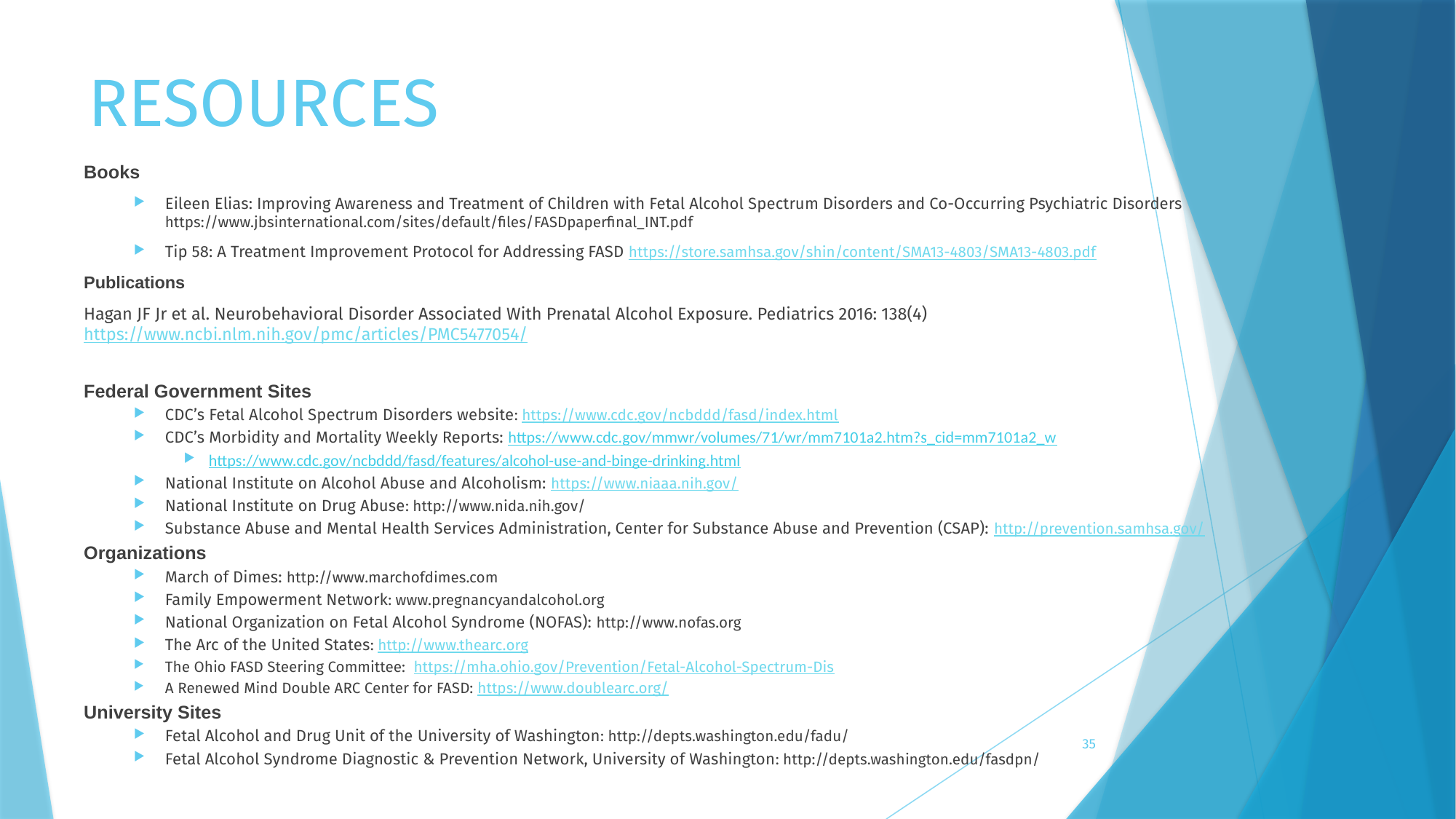

# RESOURCES
Books
Eileen Elias: Improving Awareness and Treatment of Children with Fetal Alcohol Spectrum Disorders and Co-Occurring Psychiatric Disorders https://www.jbsinternational.com/sites/default/files/FASDpaperfinal_INT.pdf
Tip 58: A Treatment Improvement Protocol for Addressing FASD https://store.samhsa.gov/shin/content/SMA13-4803/SMA13-4803.pdf
Publications
Hagan JF Jr et al. Neurobehavioral Disorder Associated With Prenatal Alcohol Exposure. Pediatrics 2016: 138(4) https://www.ncbi.nlm.nih.gov/pmc/articles/PMC5477054/

Federal Government Sites
CDC’s Fetal Alcohol Spectrum Disorders website: https://www.cdc.gov/ncbddd/fasd/index.html
CDC’s Morbidity and Mortality Weekly Reports: https://www.cdc.gov/mmwr/volumes/71/wr/mm7101a2.htm?s_cid=mm7101a2_w
https://www.cdc.gov/ncbddd/fasd/features/alcohol-use-and-binge-drinking.html
National Institute on Alcohol Abuse and Alcoholism: https://www.niaaa.nih.gov/
National Institute on Drug Abuse: http://www.nida.nih.gov/
Substance Abuse and Mental Health Services Administration, Center for Substance Abuse and Prevention (CSAP): http://prevention.samhsa.gov/
Organizations
March of Dimes: http://www.marchofdimes.com
Family Empowerment Network: www.pregnancyandalcohol.org
National Organization on Fetal Alcohol Syndrome (NOFAS): http://www.nofas.org
The Arc of the United States: http://www.thearc.org
The Ohio FASD Steering Committee:  https://mha.ohio.gov/Prevention/Fetal-Alcohol-Spectrum-Dis
A Renewed Mind Double ARC Center for FASD: https://www.doublearc.org/
University Sites
Fetal Alcohol and Drug Unit of the University of Washington: http://depts.washington.edu/fadu/
Fetal Alcohol Syndrome Diagnostic & Prevention Network, University of Washington: http://depts.washington.edu/fasdpn/
35